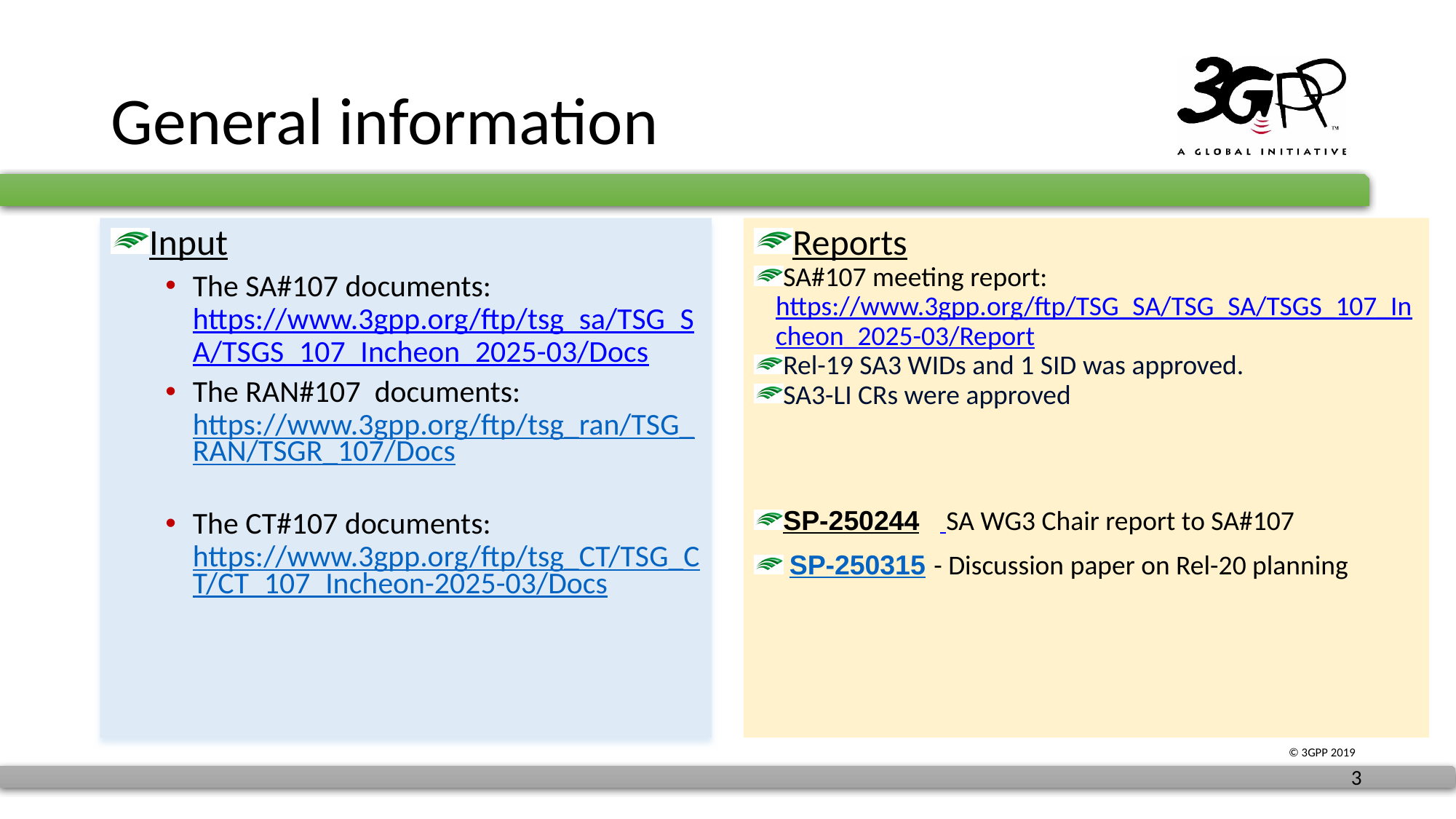

# General information
Input
The SA#107 documents: https://www.3gpp.org/ftp/tsg_sa/TSG_SA/TSGS_107_Incheon_2025-03/Docs
The RAN#107  documents: https://www.3gpp.org/ftp/tsg_ran/TSG_RAN/TSGR_107/Docs
The CT#107 documents: https://www.3gpp.org/ftp/tsg_CT/TSG_CT/CT_107_Incheon-2025-03/Docs
Reports
SA#107 meeting report: https://www.3gpp.org/ftp/TSG_SA/TSG_SA/TSGS_107_Incheon_2025-03/Report
Rel-19 SA3 WIDs and 1 SID was approved.
SA3-LI CRs were approved

SP-250244     SA WG3 Chair report to SA#107
 SP-250315  - Discussion paper on Rel-20 planning